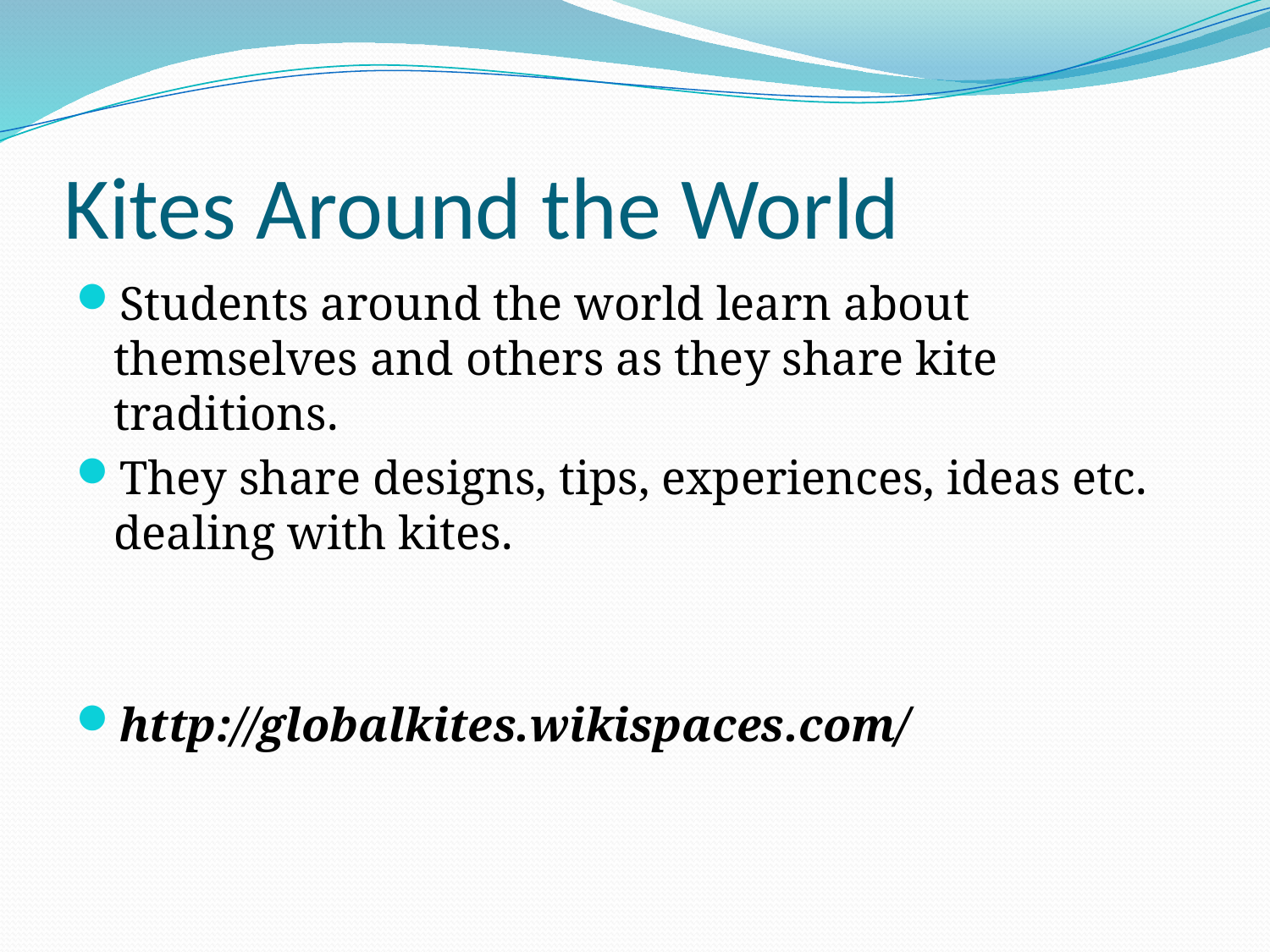

# Kites Around the World
Students around the world learn about themselves and others as they share kite traditions.
They share designs, tips, experiences, ideas etc. dealing with kites.

http://globalkites.wikispaces.com/